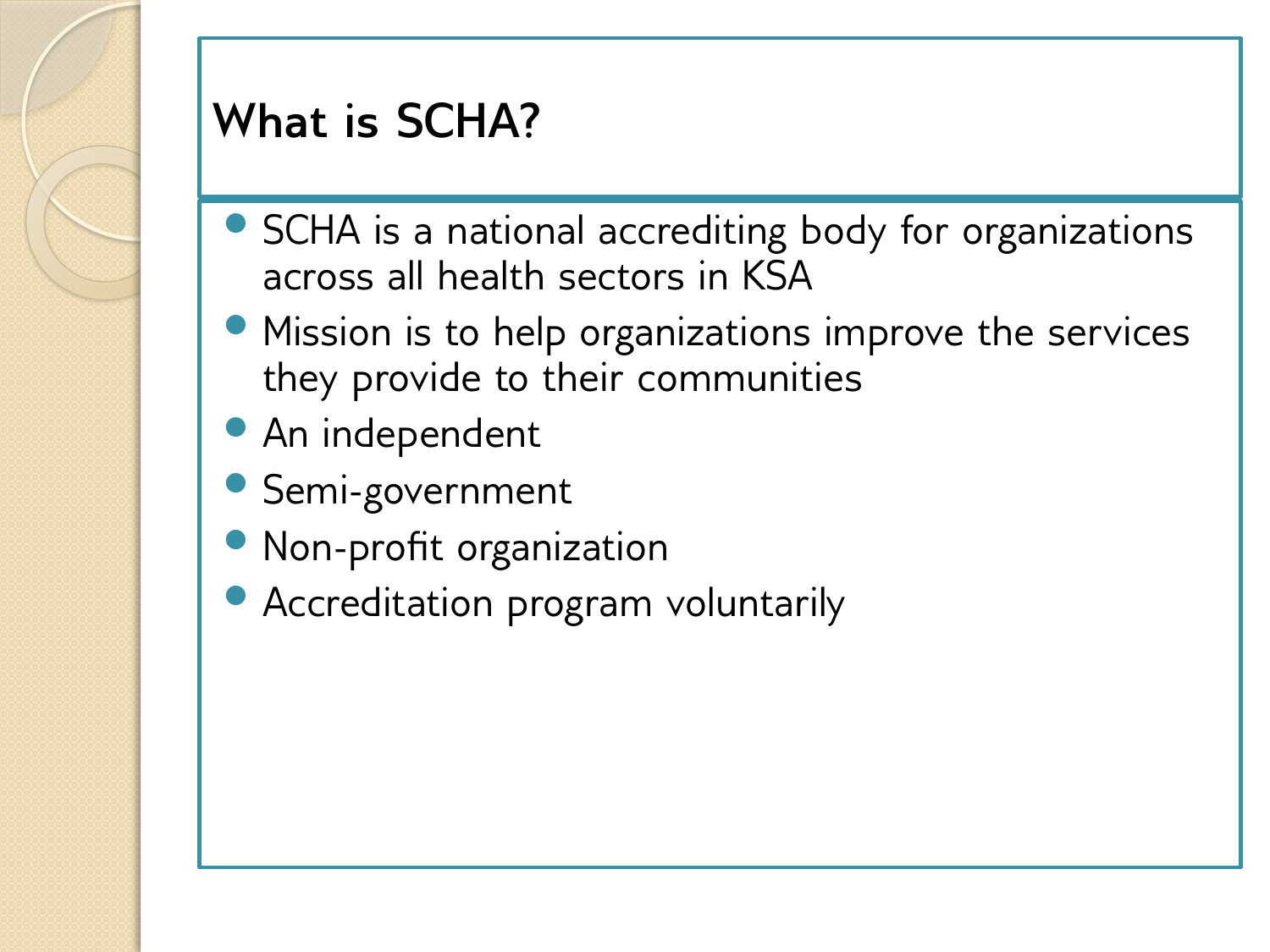

# What is SCHA?
SCHA is a national accrediting body for organizations across all health sectors in KSA
Mission is to help organizations improve the services they provide to their communities
An independent
Semi-government
Non-profit organization
Accreditation program voluntarily